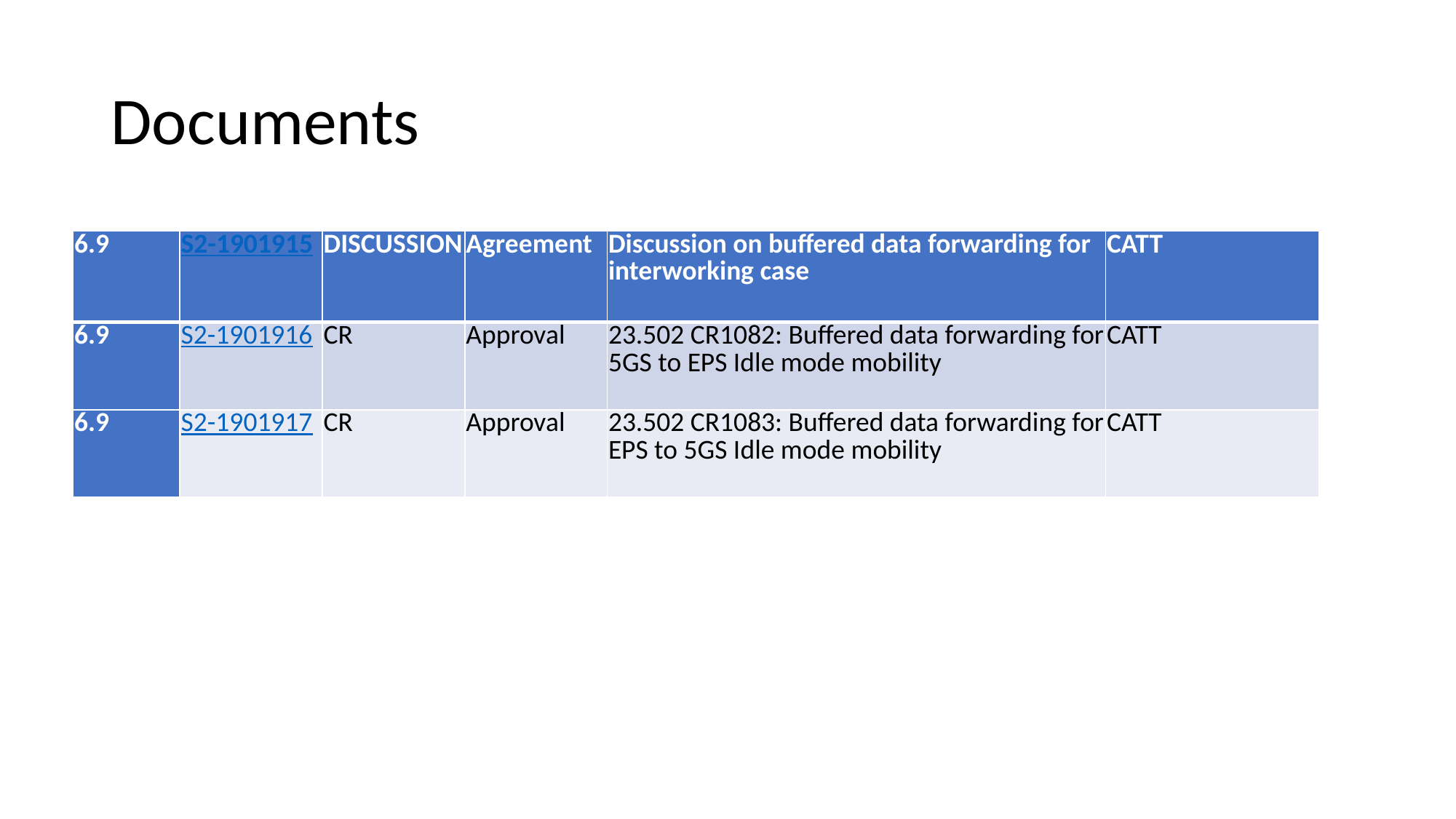

# Documents
| 6.9 | S2-1901915 | DISCUSSION | Agreement | Discussion on buffered data forwarding for interworking case | CATT |
| --- | --- | --- | --- | --- | --- |
| 6.9 | S2-1901916 | CR | Approval | 23.502 CR1082: Buffered data forwarding for 5GS to EPS Idle mode mobility | CATT |
| 6.9 | S2-1901917 | CR | Approval | 23.502 CR1083: Buffered data forwarding for EPS to 5GS Idle mode mobility | CATT |